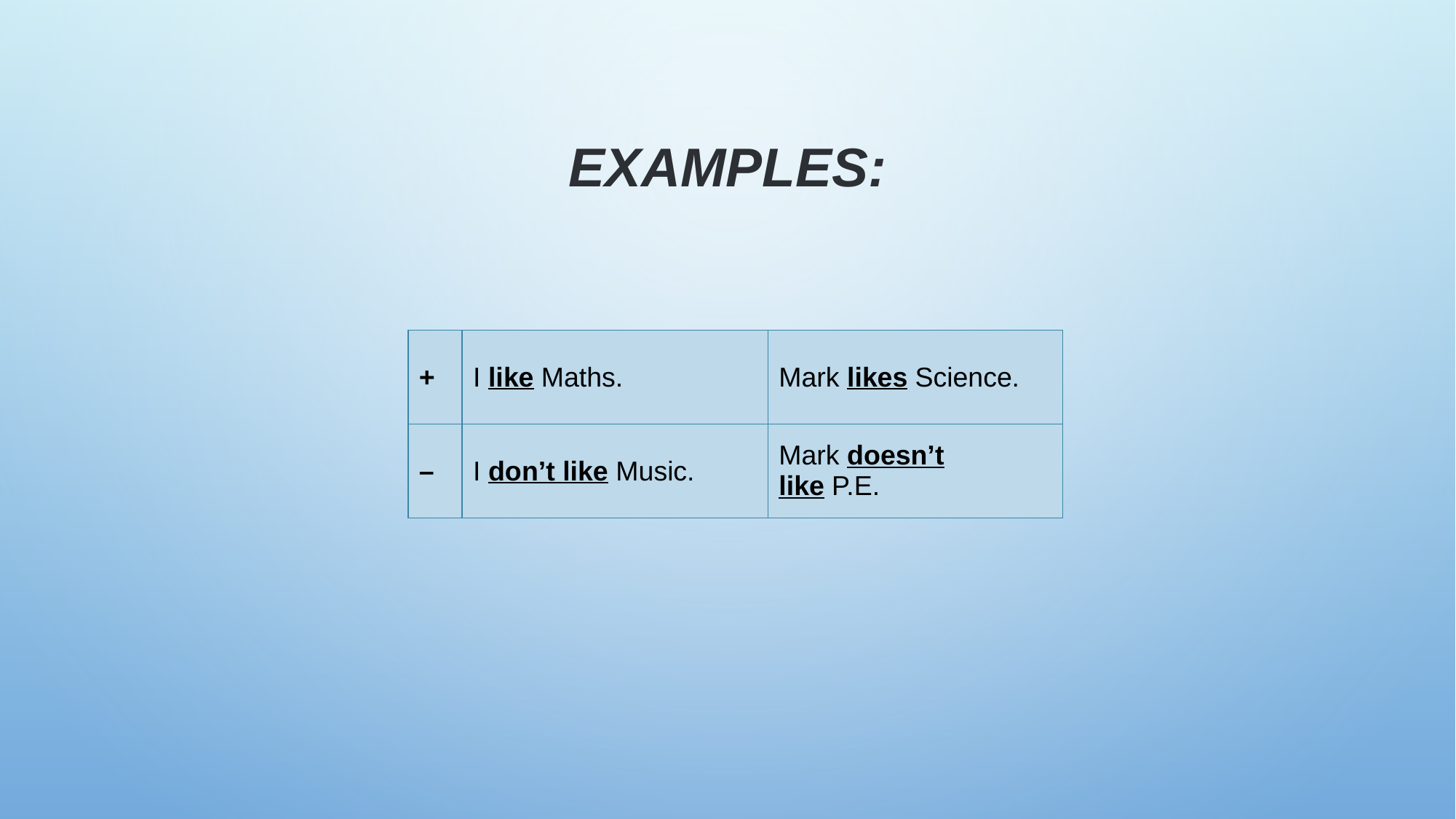

# Examples:
| + | I like Maths. | Mark likes Science. |
| --- | --- | --- |
| – | I don’t like Music. | Mark doesn’t like P.E. |